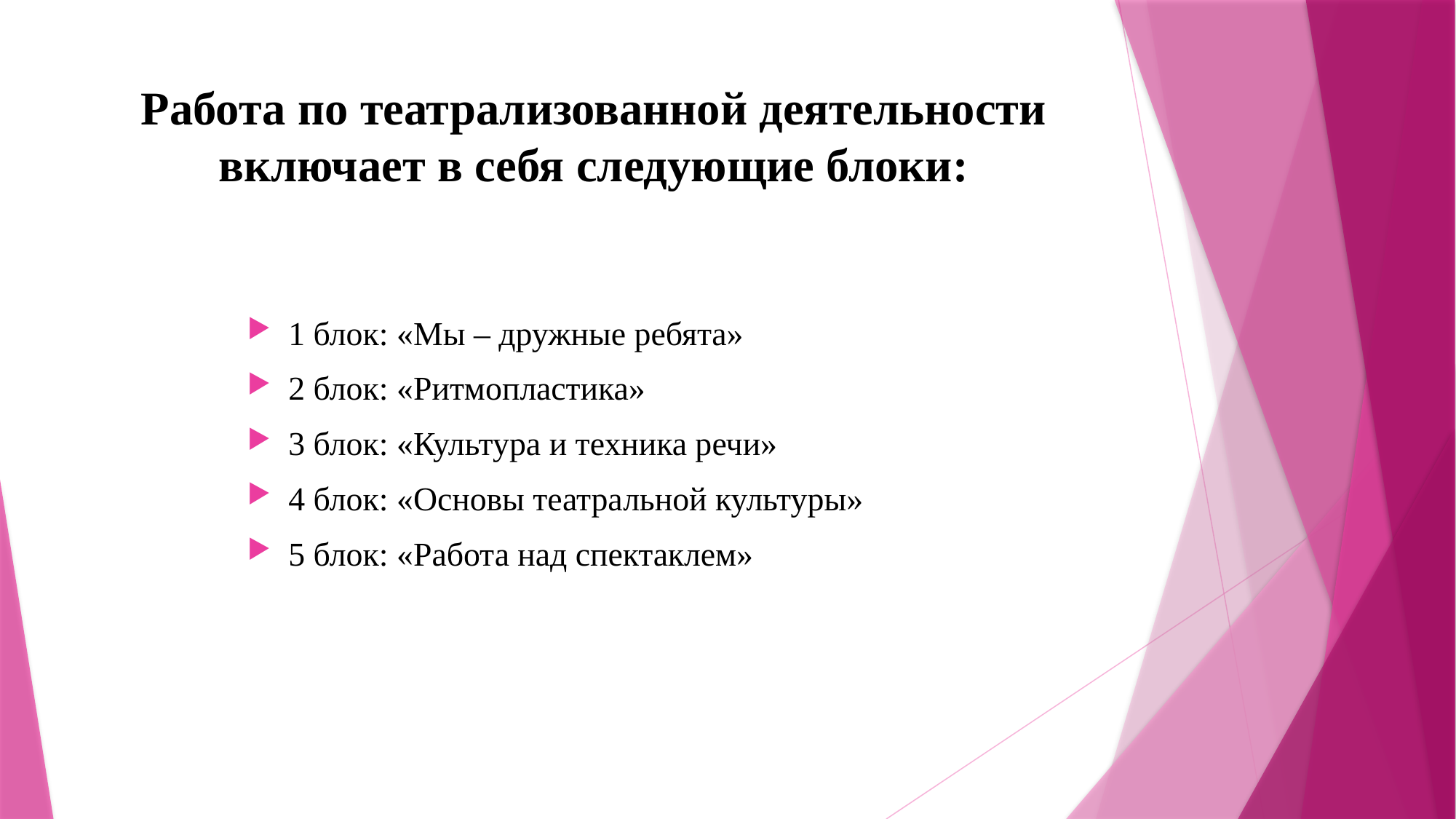

# Работа по театрализованной деятельности включает в себя следующие блоки:
1 блок: «Мы – дружные ребята»
2 блок: «Ритмопластика»
3 блок: «Культура и техника речи»
4 блок: «Основы театральной культуры»
5 блок: «Работа над спектаклем»